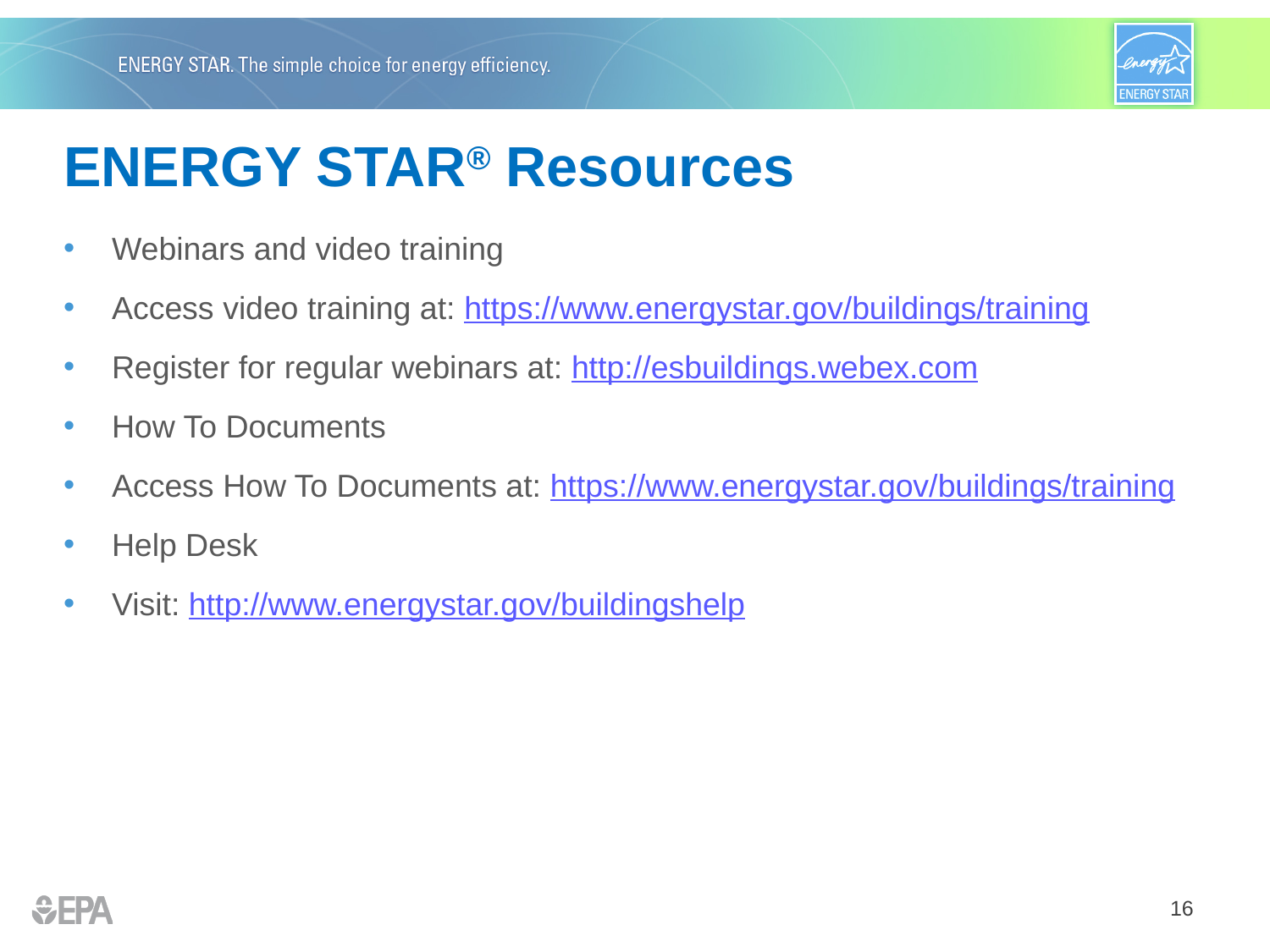

# ENERGY STAR® Resources
Webinars and video training
Access video training at: https://www.energystar.gov/buildings/training
Register for regular webinars at: http://esbuildings.webex.com
How To Documents
Access How To Documents at: https://www.energystar.gov/buildings/training
Help Desk
Visit: http://www.energystar.gov/buildingshelp
16